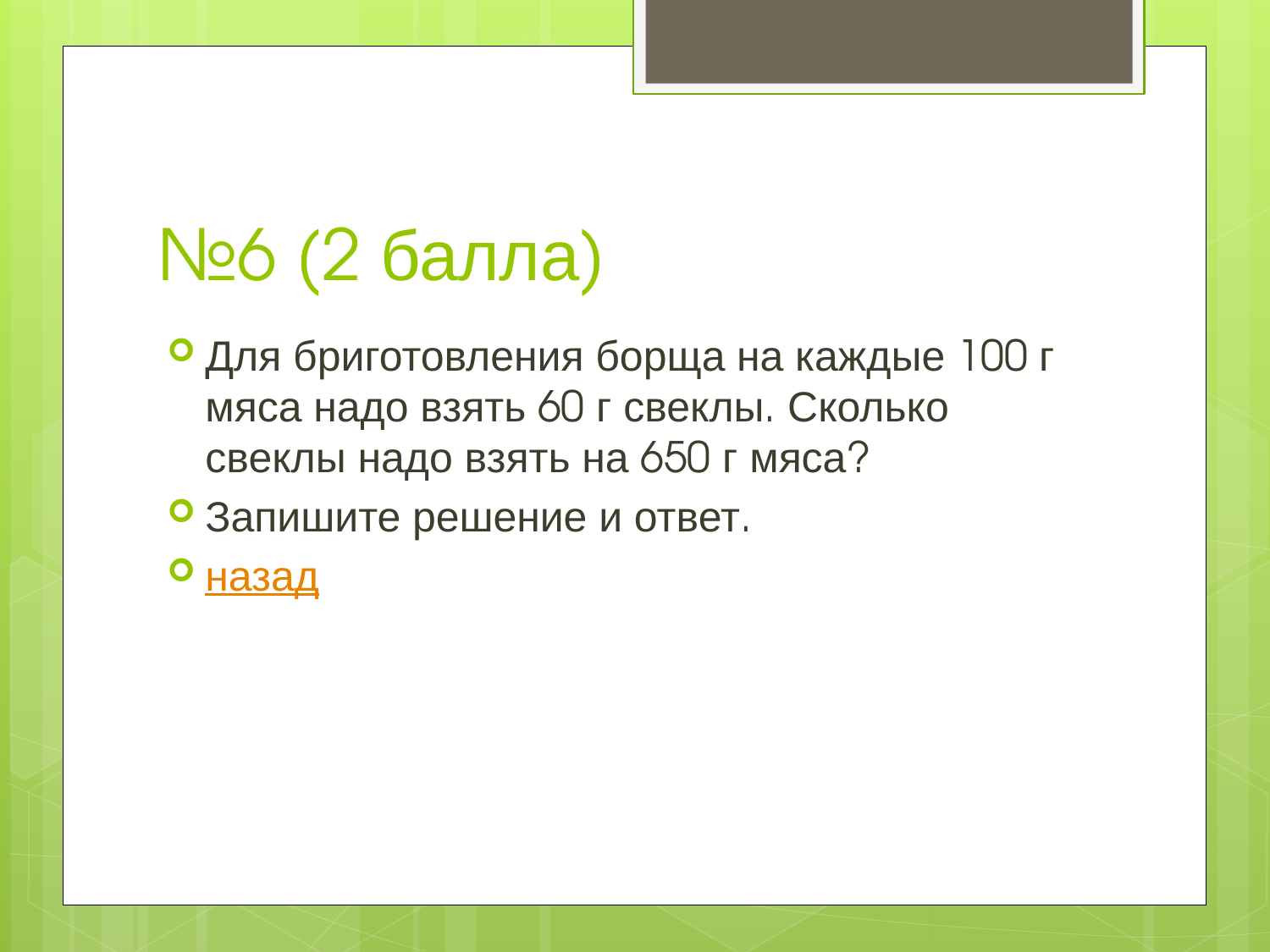

# №6 (2 балла)
Для бриготовления борща на каждые 100 г мяса надо взять 60 г свеклы. Сколько свеклы надо взять на 650 г мяса?
Запишите решение и ответ.
назад